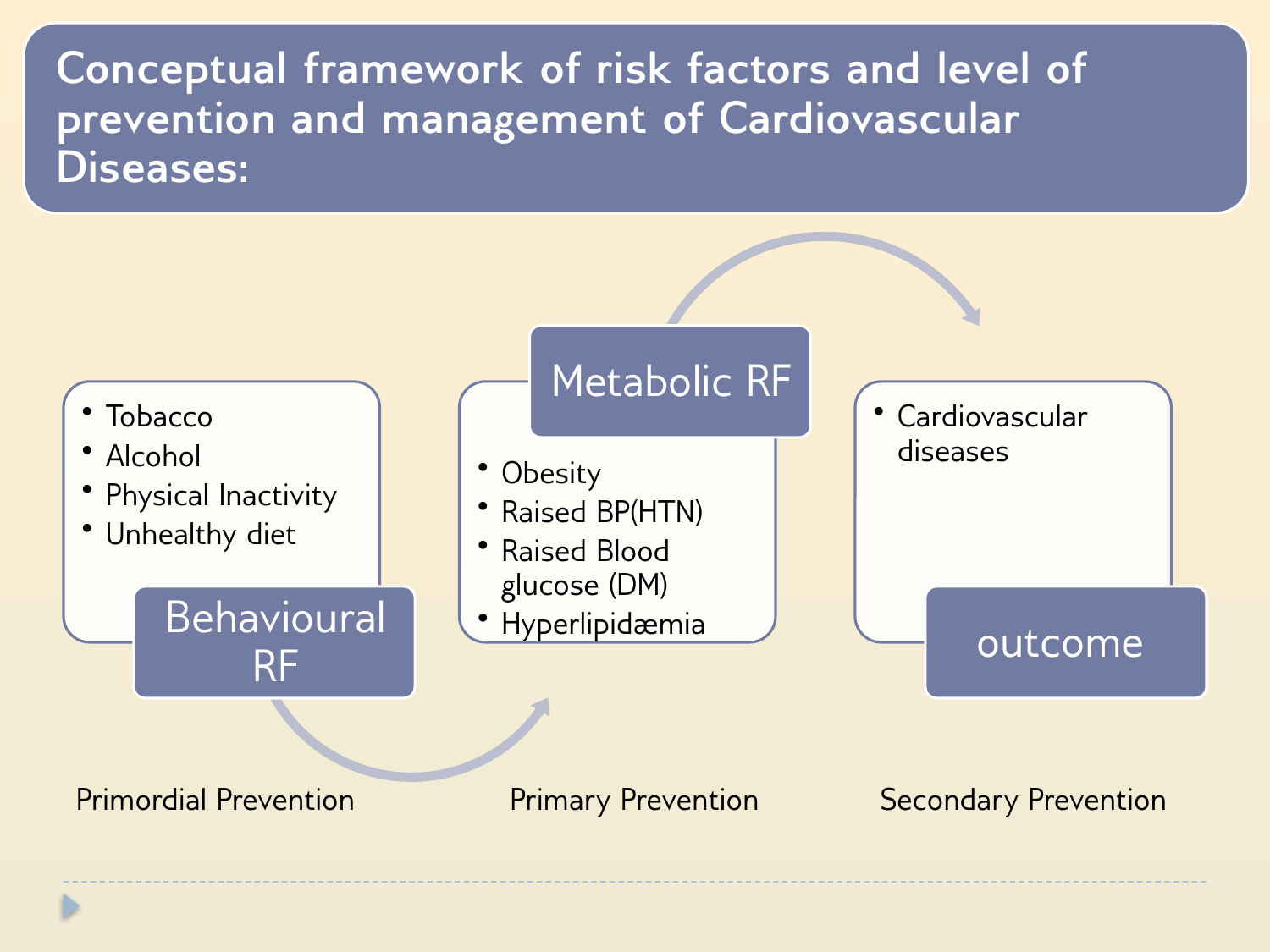

Conceptual framework of risk factors and level of prevention and management of Cardiovascular Diseases:
Tobacco
Alcohol
Physical Inactivity
Unhealthy diet
Behavioural RF
Obesity
Raised BP(HTN)
Raised Blood glucose (DM)
Hyperlipidaemia
Metabolic RF
Cardiovascular diseases
outcome
Primordial Prevention
Primary Prevention
Secondary Prevention